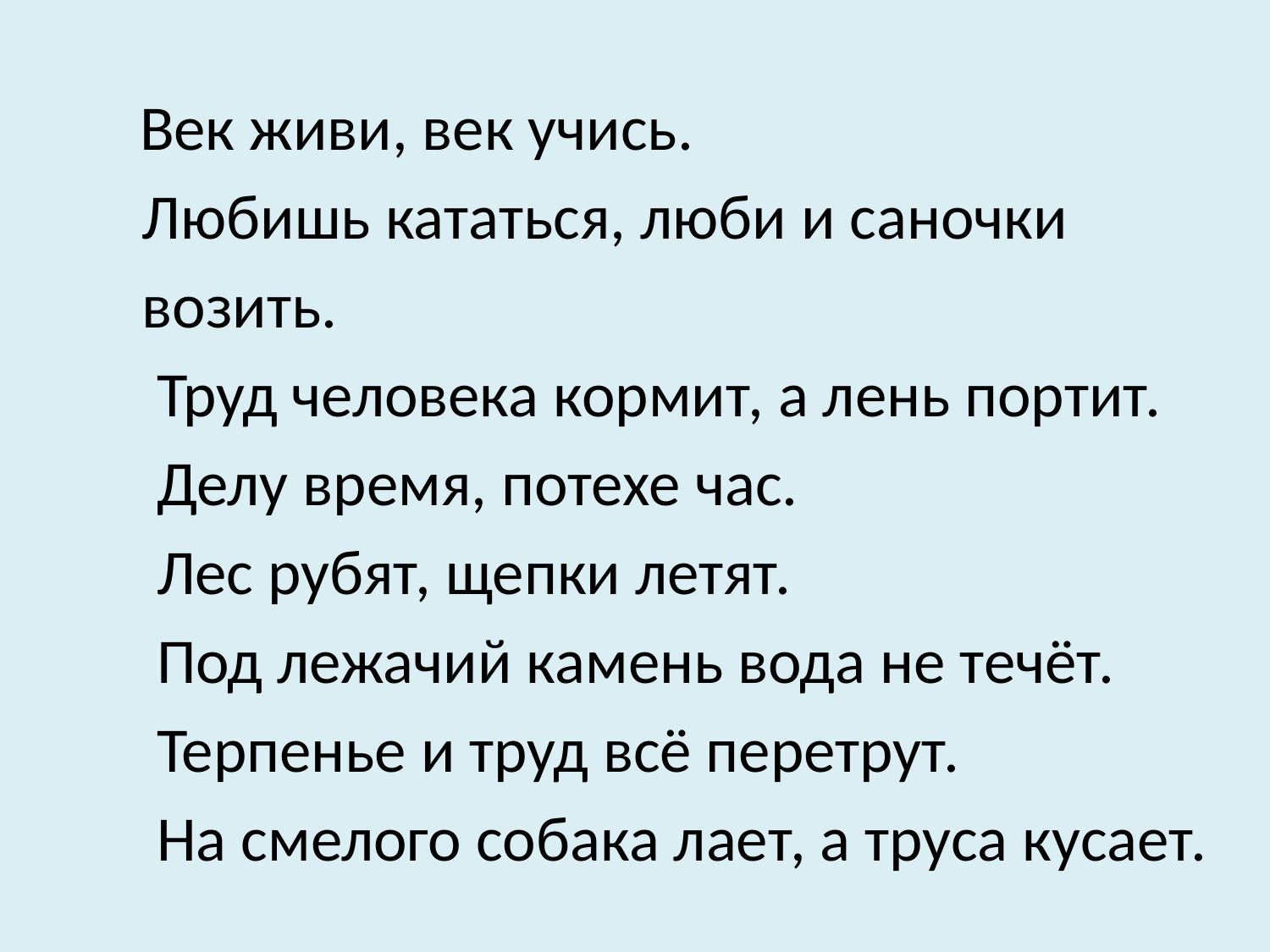

Век живи, век учись.
         Любишь кататься, люби и саночки
         возить.
          Труд человека кормит, а лень портит.
          Делу время, потехе час.
          Лес рубят, щепки летят.
          Под лежачий камень вода не течёт.
          Терпенье и труд всё перетрут.
          На смелого собака лает, а труса кусает.
#